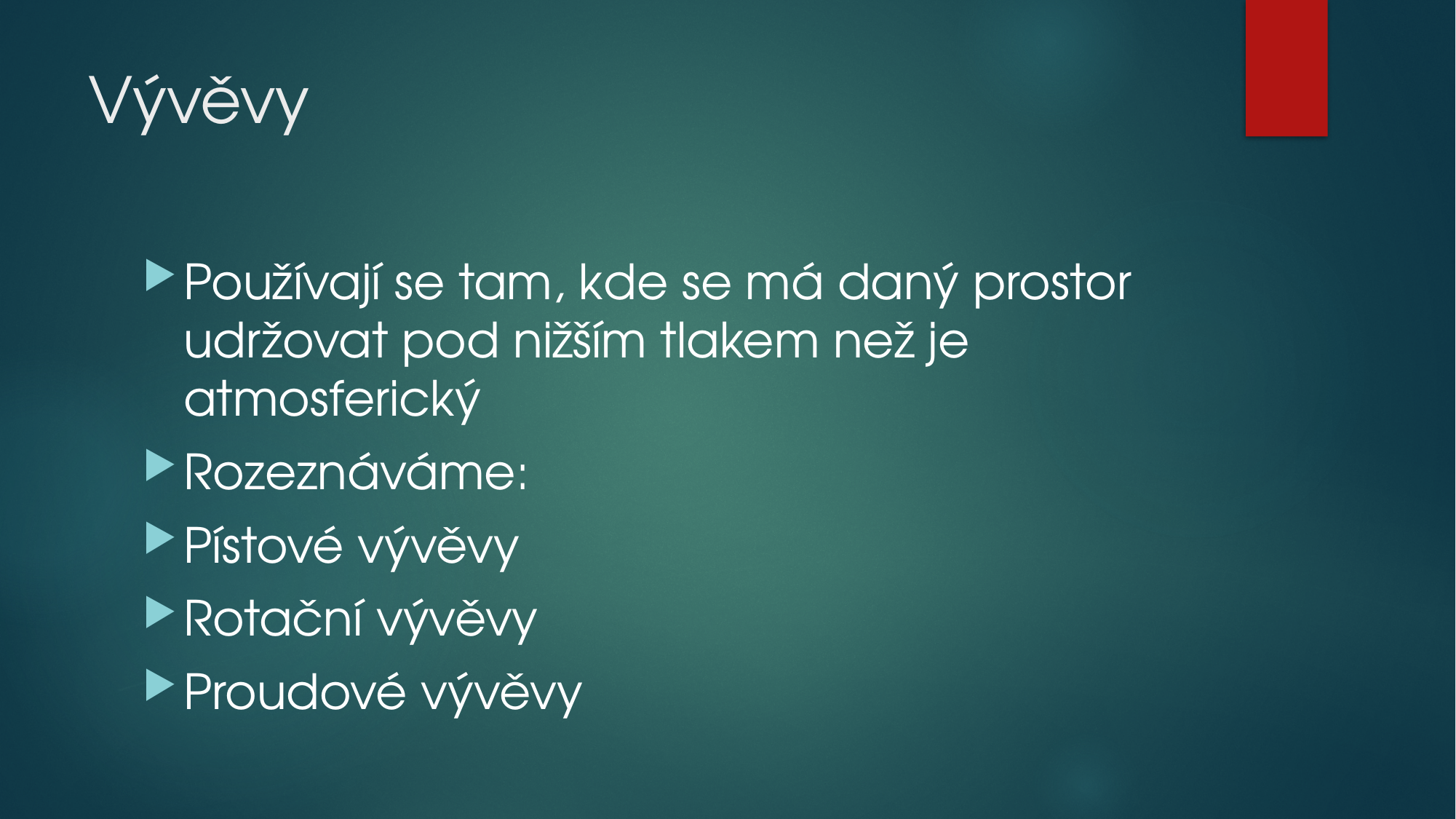

# Vývěvy
Používají se tam, kde se má daný prostor udržovat pod nižším tlakem než je atmosferický
Rozeznáváme:
Pístové vývěvy
Rotační vývěvy
Proudové vývěvy